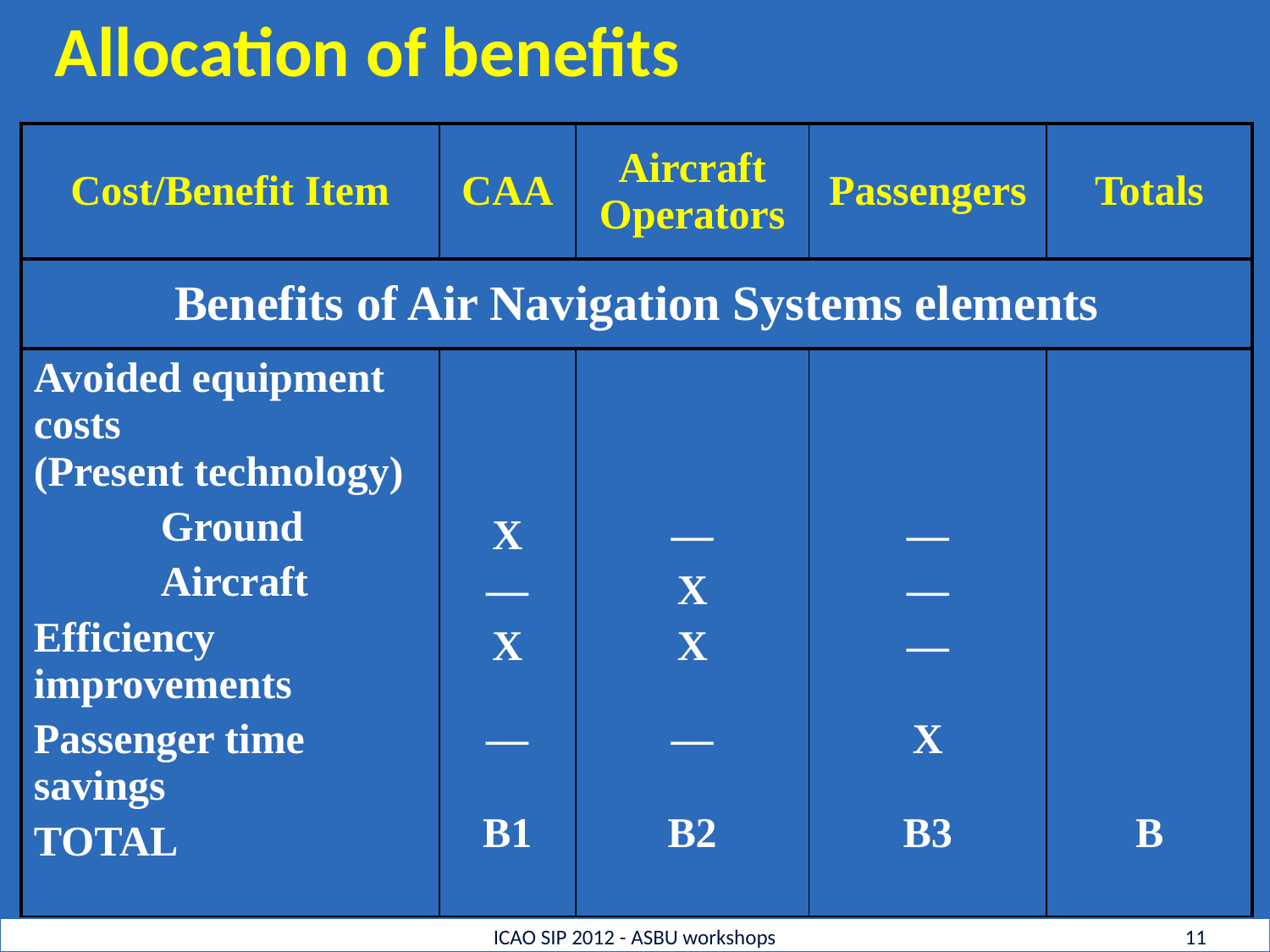

Allocation of benefits
| Cost/Benefit Item | CAA | Aircraft Operators | Passengers | Totals |
| --- | --- | --- | --- | --- |
| Benefits of Air Navigation Systems elements |  |  |  |  |
| Avoided equipment costs (Present technology) Ground Aircraft Efficiency improvements Passenger time savings TOTAL | X — X — B1 | — X X — B2 | — — — X B3 | B |
11
ICAO SIP 2012 - ASBU workshops